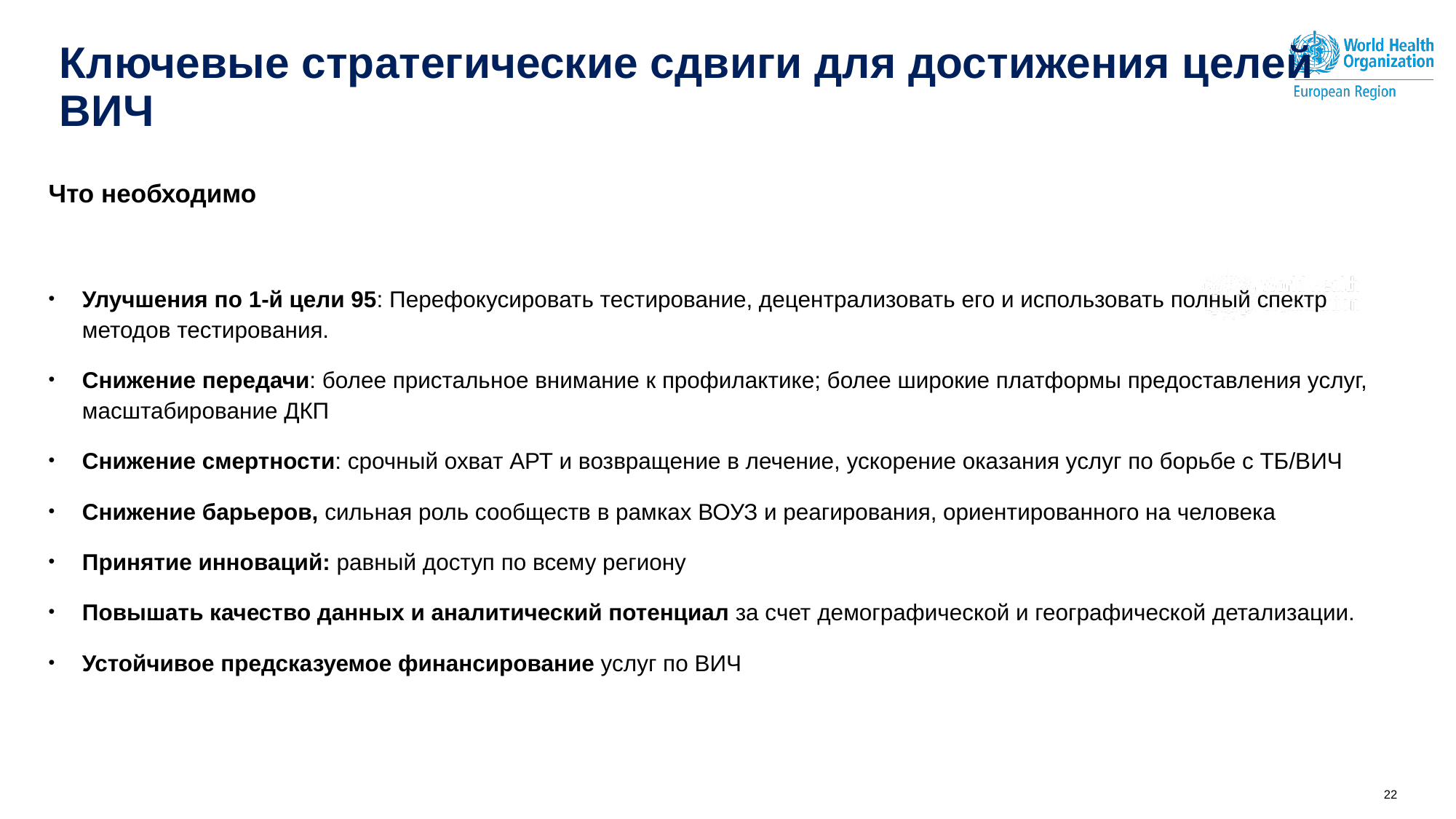

# Ключевые стратегические сдвиги для достижения целей ВИЧ
Что необходимо

Улучшения по 1-й цели 95: Перефокусировать тестирование, децентрализовать его и использовать полный спектр методов тестирования.
Снижение передачи: более пристальное внимание к профилактике; более широкие платформы предоставления услуг, масштабирование ДКП
Снижение смертности: срочный охват АРТ и возвращение в лечение, ускорение оказания услуг по борьбе с ТБ/ВИЧ
Снижение барьеров, сильная роль сообществ в рамках ВОУЗ и реагирования, ориентированного на человека
Принятие инноваций: равный доступ по всему региону
Повышать качество данных и аналитический потенциал за счет демографической и географической детализации.
Устойчивое предсказуемое финансирование услуг по ВИЧ
22